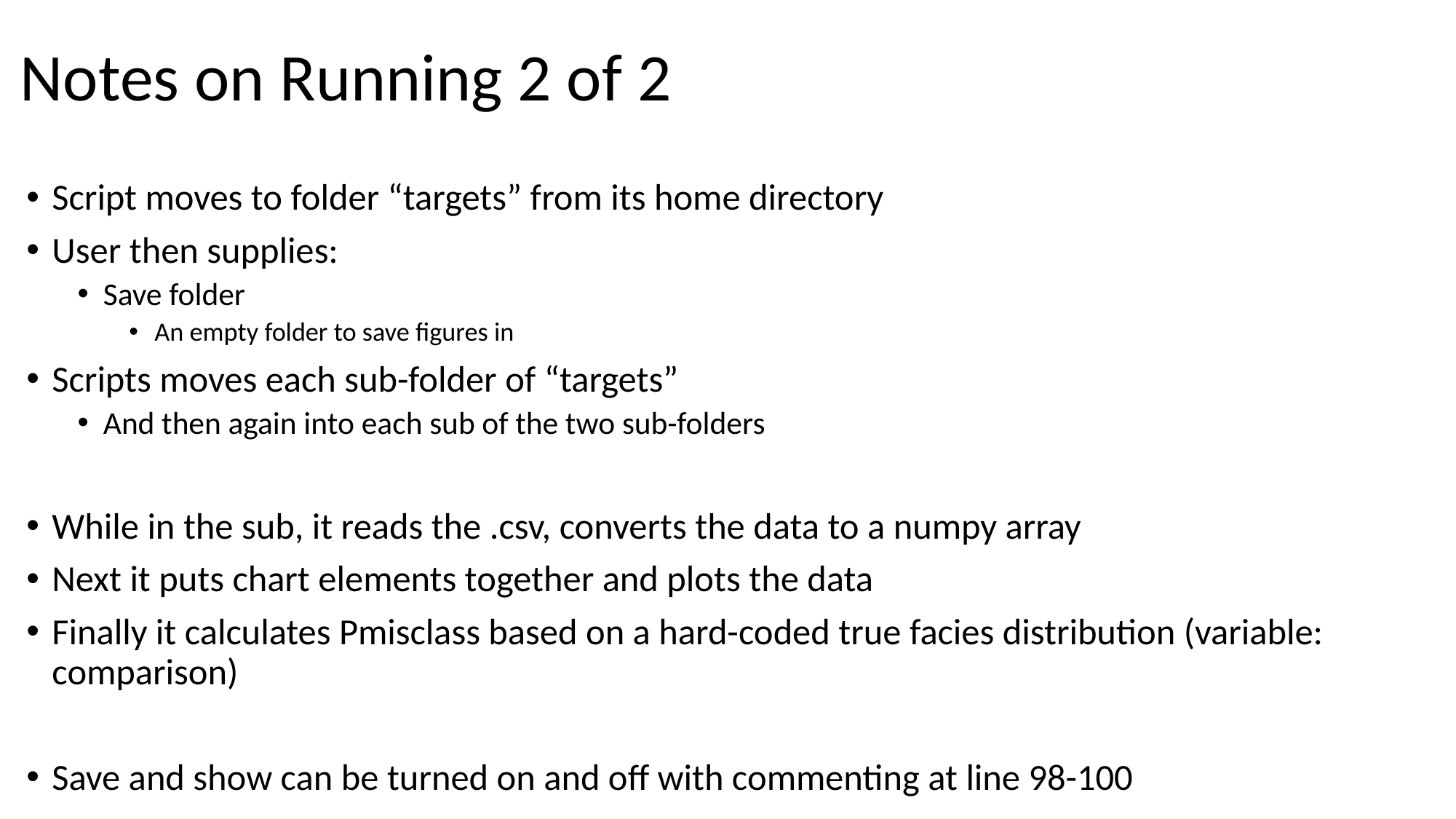

# Notes on Running 2 of 2
Script moves to folder “targets” from its home directory
User then supplies:
Save folder
An empty folder to save figures in
Scripts moves each sub-folder of “targets”
And then again into each sub of the two sub-folders

While in the sub, it reads the .csv, converts the data to a numpy array
Next it puts chart elements together and plots the data
Finally it calculates Pmisclass based on a hard-coded true facies distribution (variable: comparison)

Save and show can be turned on and off with commenting at line 98-100